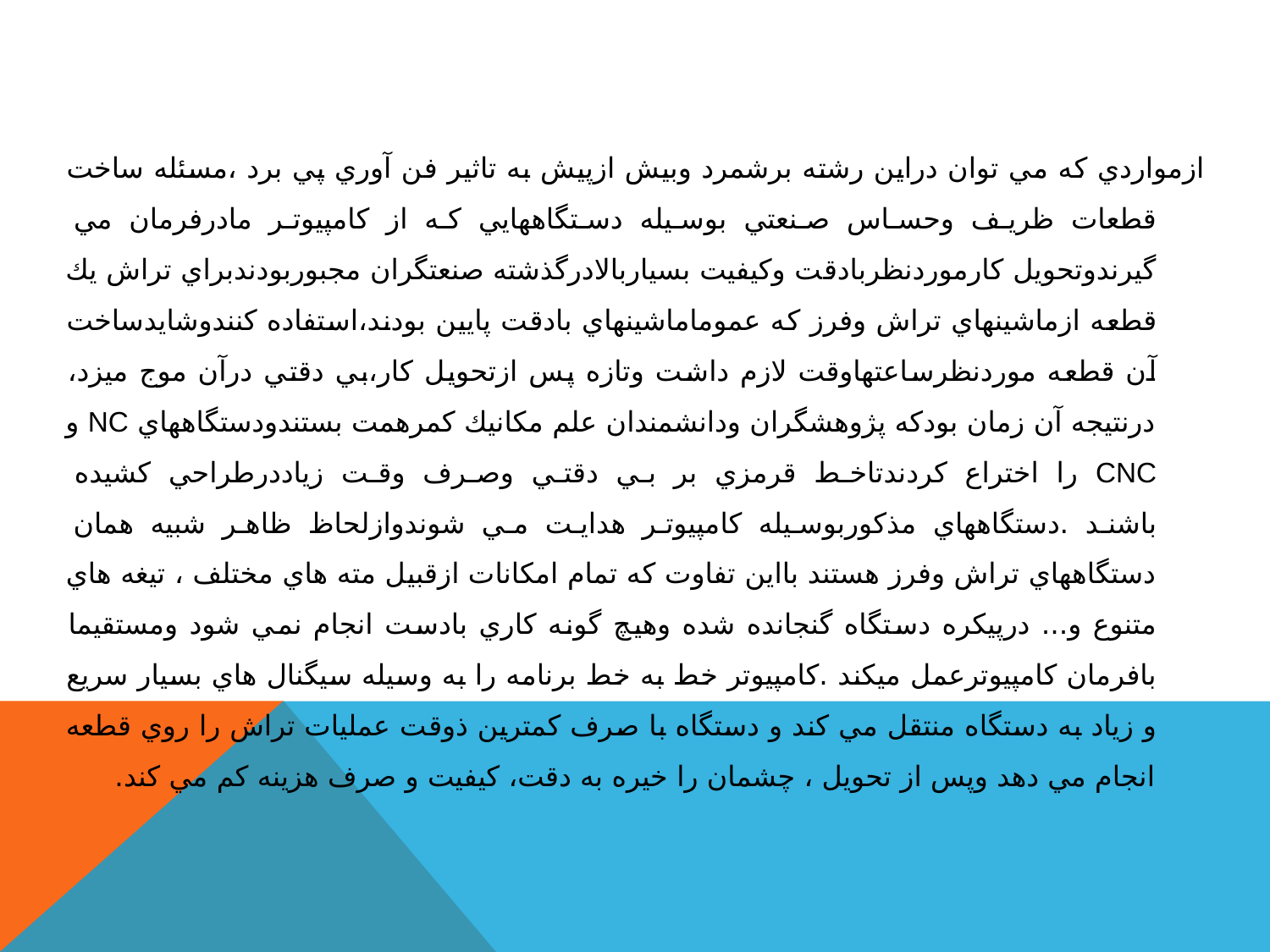

#
ازمواردي كه مي توان دراين رشته برشمرد وبيش ازپيش به تاثير فن آوري پي برد ،مسئله ساخت قطعات ظريف وحساس صنعتي بوسيله دستگاههايي كه از كامپيوتر مادرفرمان مي گيرندوتحويل كارموردنظربادقت وكيفيت بسياربالادرگذشته صنعتگران مجبوربودندبراي تراش يك قطعه ازماشينهاي تراش وفرز كه عموماماشينهاي بادقت پايين بودند،استفاده كنندوشايدساخت آن قطعه موردنظرساعتهاوقت لازم داشت وتازه پس ازتحويل كار،بي دقتي درآن موج ميزد، درنتيجه آن زمان بودكه پژوهشگران ودانشمندان علم مكانيك كمرهمت بستندودستگاههاي NC و CNC را اختراع كردندتاخط قرمزي بر بي دقتي وصرف وقت زياددرطراحي كشيده باشند .دستگاههاي مذكوربوسيله كامپيوتر هدايت مي شوندوازلحاظ ظاهر شبيه همان دستگاههاي تراش وفرز هستند بااين تفاوت كه تمام امكانات ازقبيل مته هاي مختلف ، تيغه هاي متنوع و... درپيكره دستگاه گنجانده شده وهيچ گونه كاري بادست انجام نمي شود ومستقيما بافرمان كامپيوترعمل ميكند .كامپيوتر خط به خط برنامه را به وسيله سيگنال هاي بسيار سريع و زياد به دستگاه منتقل مي كند و دستگاه با صرف كمترين ذوقت عمليات تراش را روي قطعه انجام مي دهد وپس از تحويل ، چشمان را خيره به دقت، كيفيت و صرف هزينه كم مي كند.